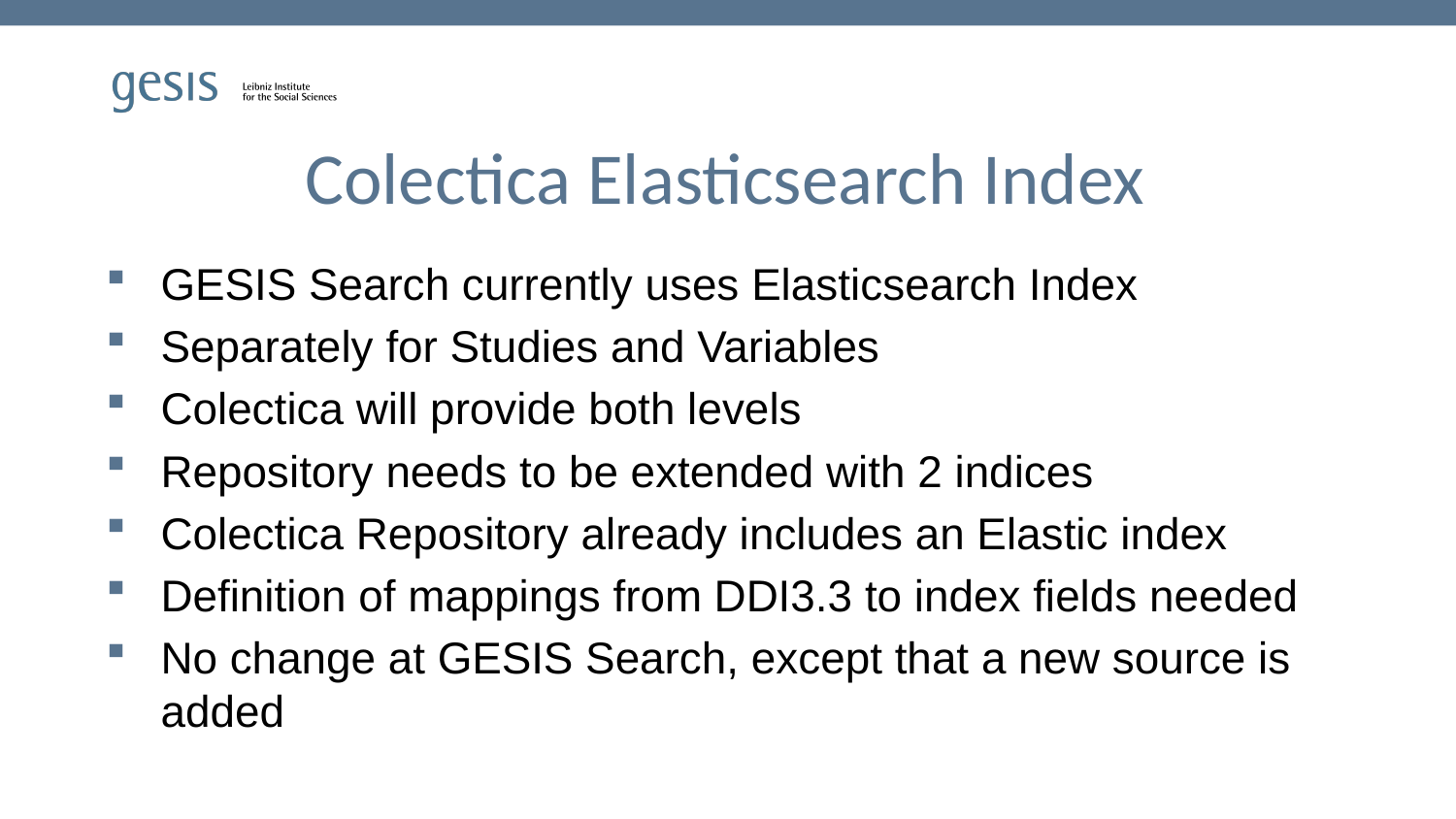

# Colectica Elasticsearch Index
GESIS Search currently uses Elasticsearch Index
Separately for Studies and Variables
Colectica will provide both levels
Repository needs to be extended with 2 indices
Colectica Repository already includes an Elastic index
Definition of mappings from DDI3.3 to index fields needed
No change at GESIS Search, except that a new source is added